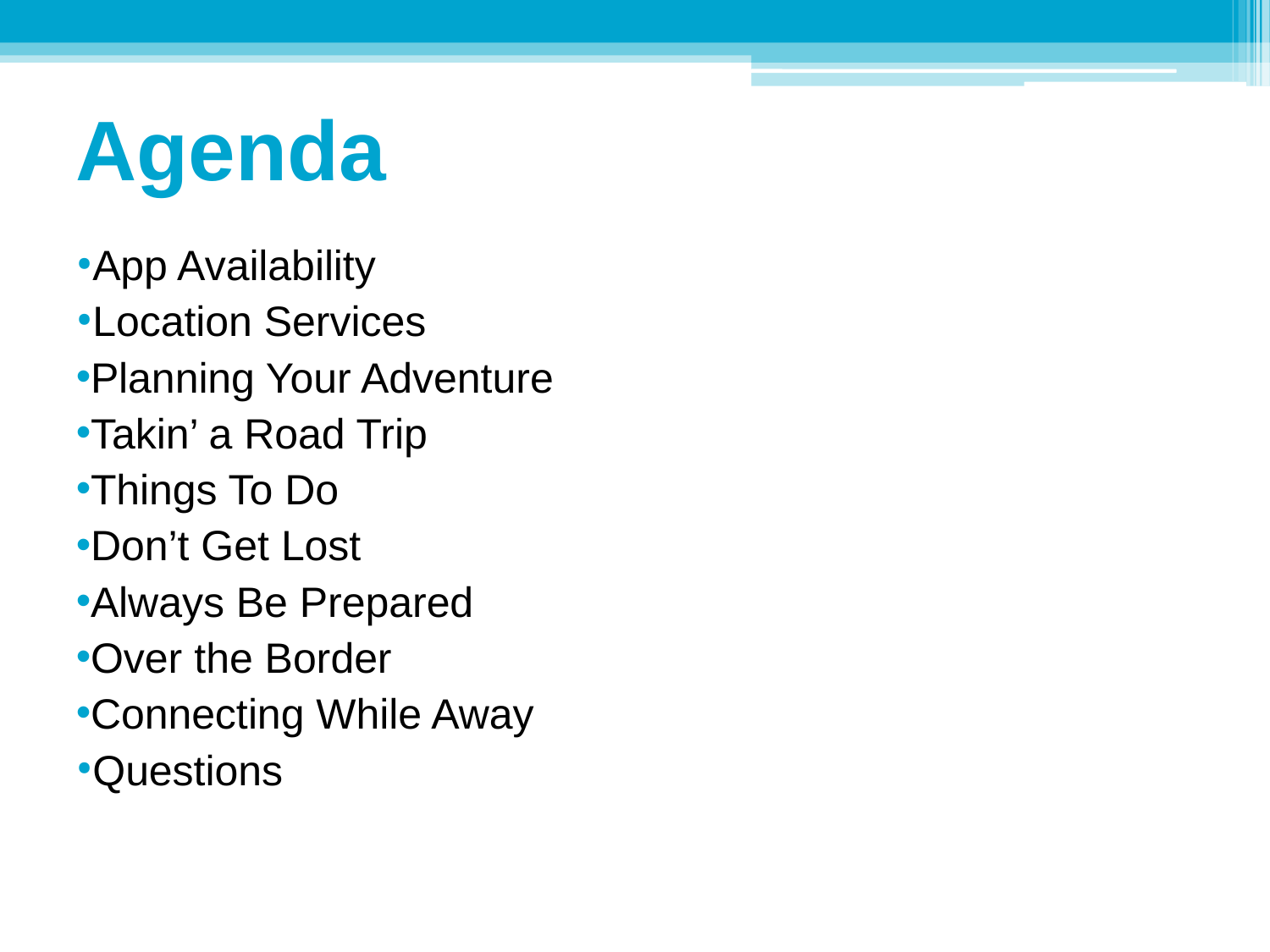

# Agenda
App Availability
Location Services
Planning Your Adventure
Takin’ a Road Trip
Things To Do
Don’t Get Lost
Always Be Prepared
Over the Border
Connecting While Away
Questions